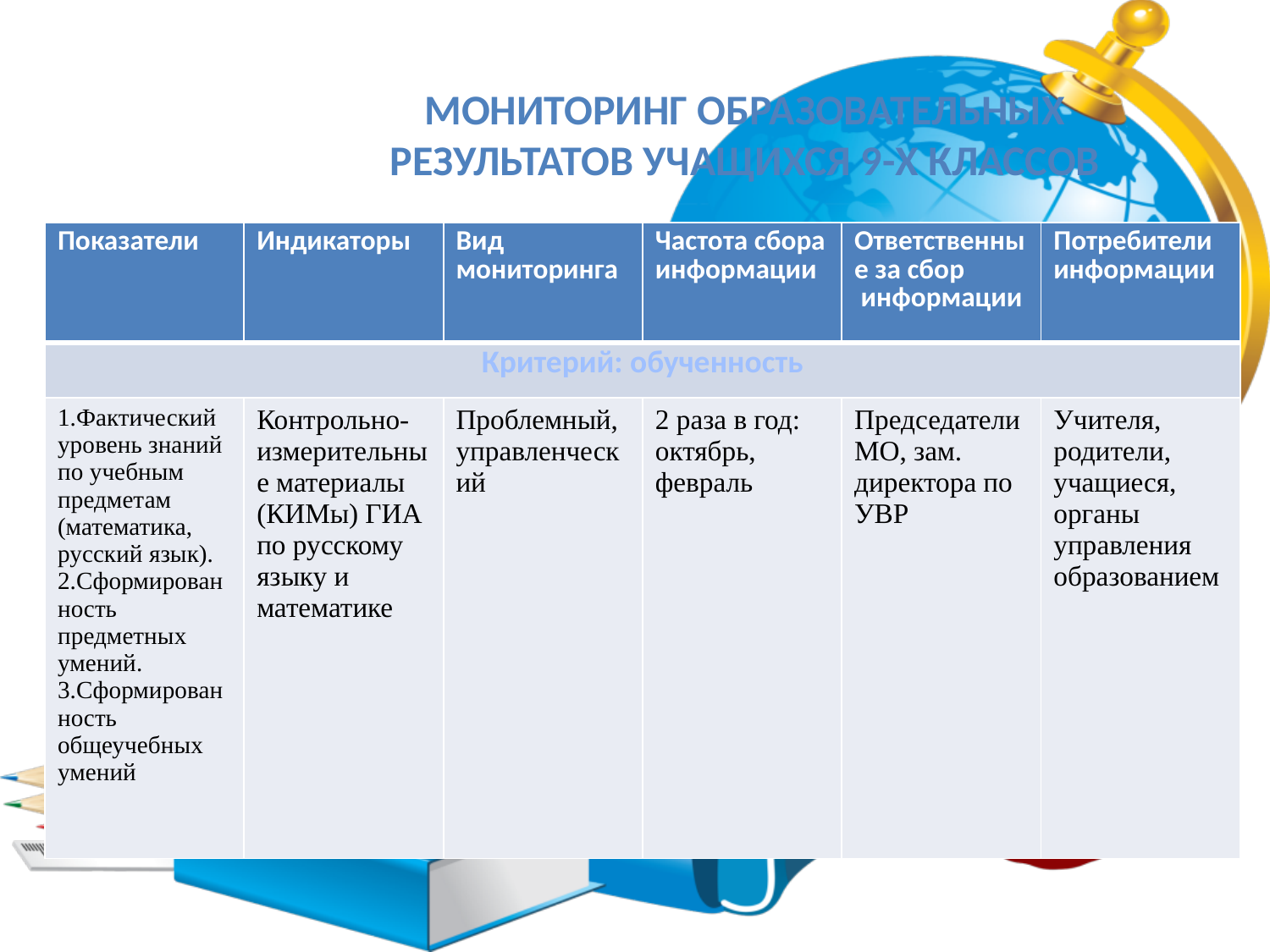

Мониторинг образовательных результатов учащихся 9-х классов
| Показатели | Индикаторы | Вид мониторинга | Частота сбора информации | Ответственные за сбор информации | Потребители информации |
| --- | --- | --- | --- | --- | --- |
| Критерий: обученность |  |  |  |  |  |
| 1.Фактический уровень знаний по учебным предметам (математика, русский язык). 2.Сформированность предметных умений. 3.Сформированность общеучебных умений | Контрольно-измерительные материалы (КИМы) ГИА по русскому языку и математике | Проблемный, управленческий | 2 раза в год: октябрь, февраль | Председатели МО, зам. директора по УВР | Учителя, родители, учащиеся, органы управления образованием |